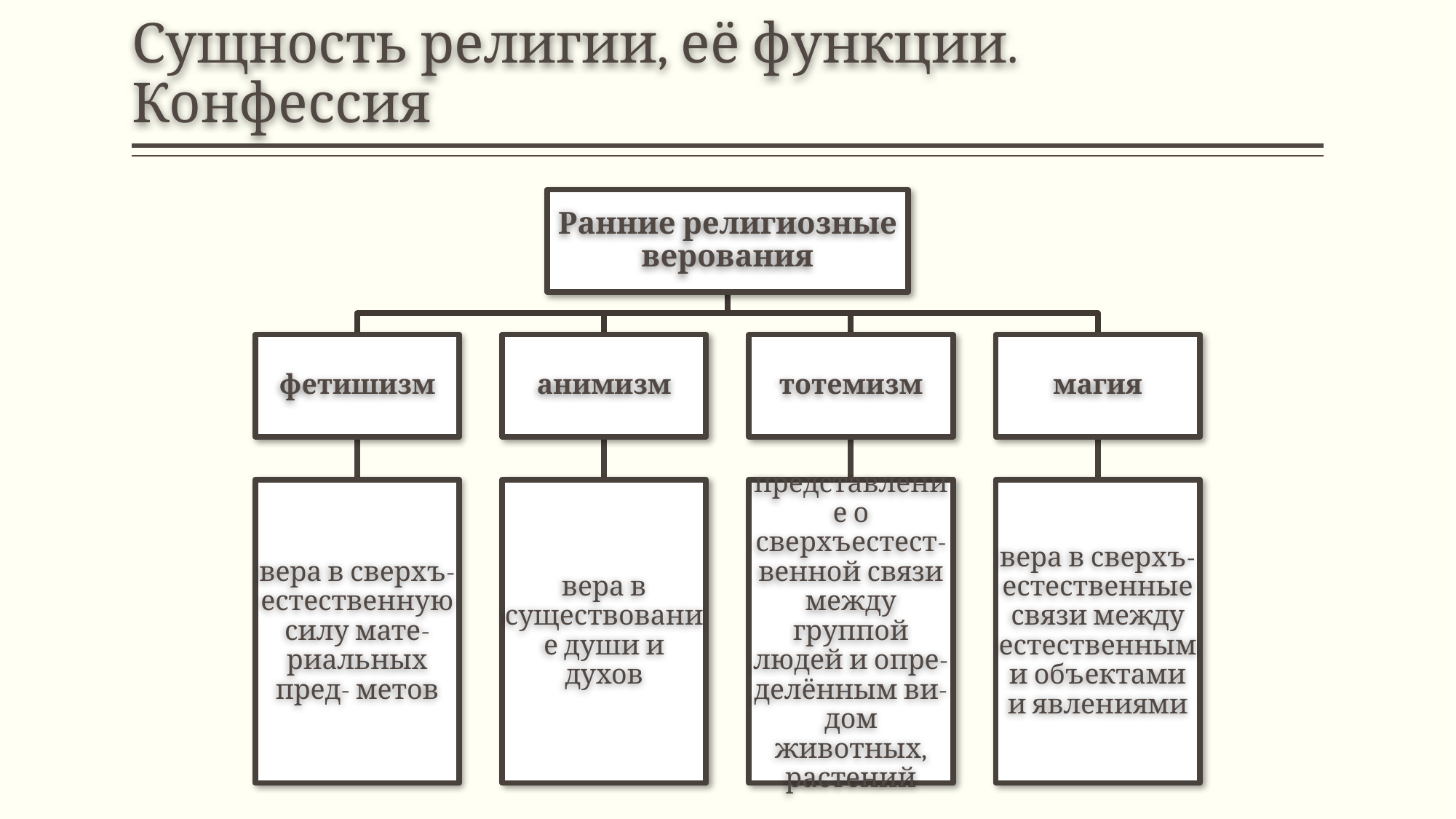

# Сущность религии, её функции. Конфессия

Ранние религиозные верования

фетишизм

анимизм

тотемизм

магия

вера в сверхъ- естественную силу мате- риальных пред- метов

вера в существование души и духов

представление о сверхъестест- венной связи между группой людей и опре- делённым ви- дом животных, растений

вера в сверхъ- естественные связи между естественными объектами и явлениями